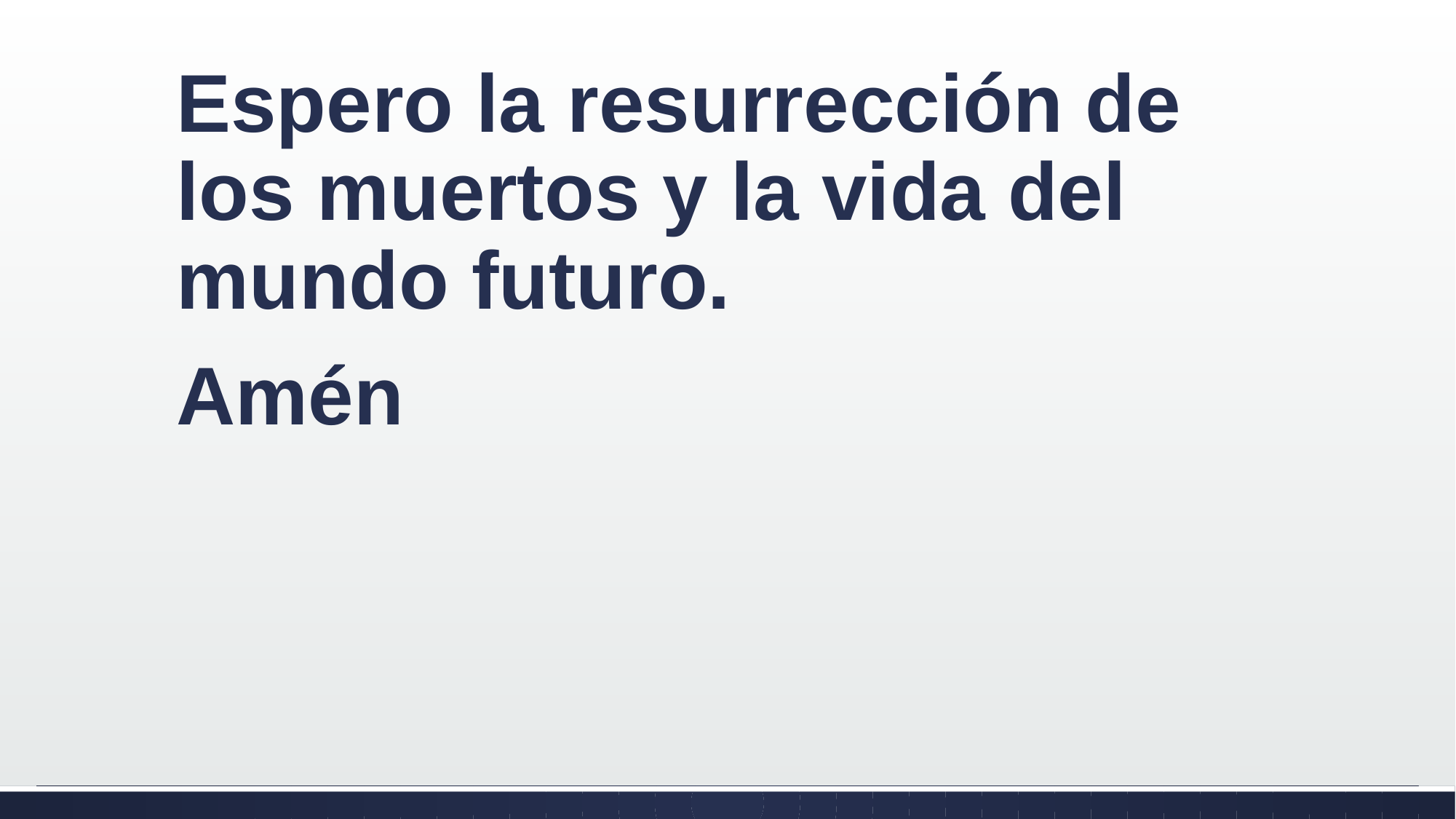

#
Espero la resurrección de los muertos y la vida del mundo futuro.
Amén